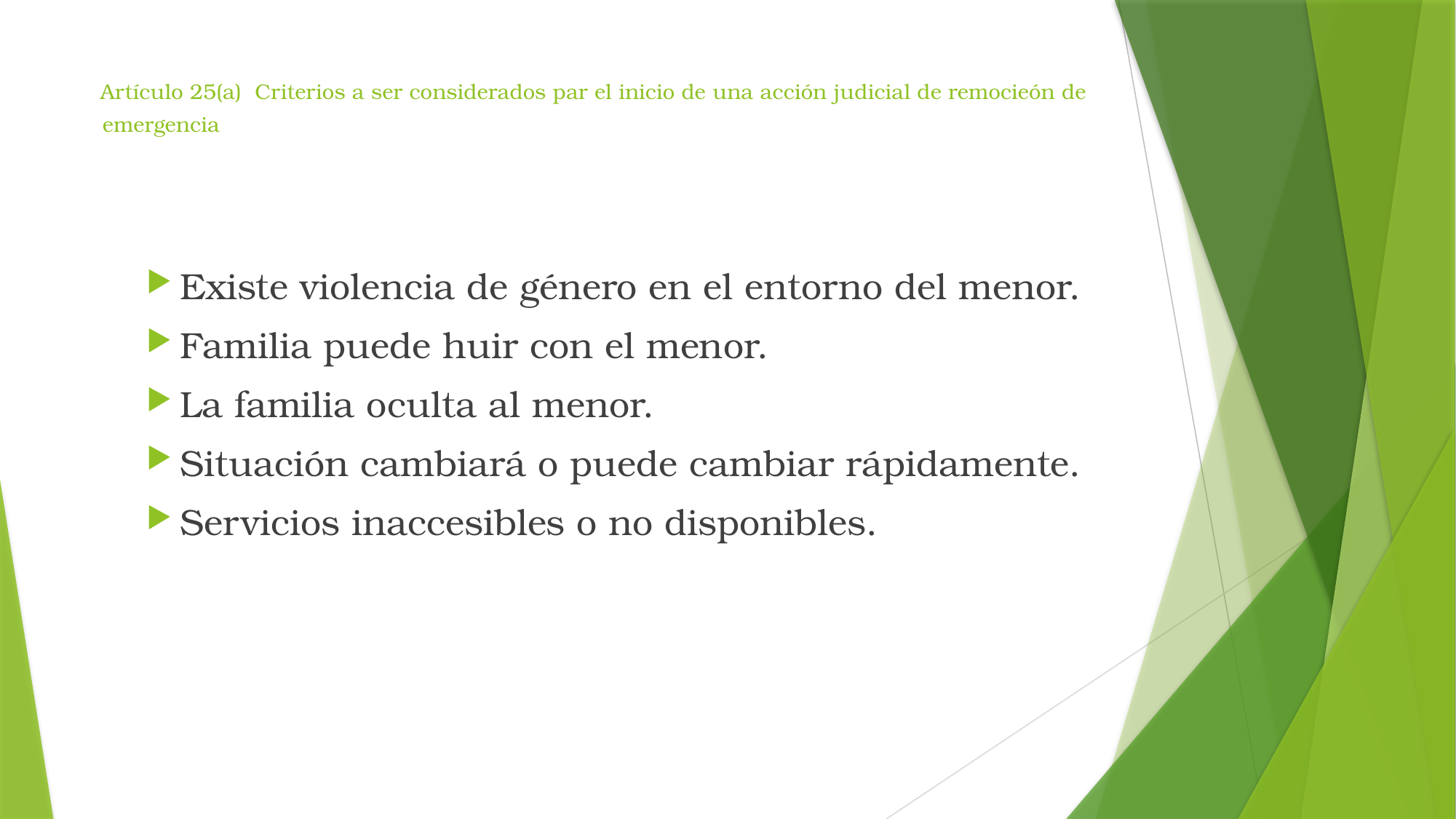

# Artículo 25(a)  Criterios a ser considerados par el inicio de una acción judicial de remocieón de emergenciaR ARTÍCULO 25-A. CRITERIOS A SER CONSIDERADOS PARA EL INICIO DE UNA ACCIÓN JUDICIAL DE CUSTODIA DE EMERGENCIA O CUSTODIA TÍCULO 25-A. CRITERIOS A SER CONSIDERADOS PARA EL INICIO DE UNA ACCIÓN JUDICIAL DE CUSTODIA DE EMERGENCIA O CUSTODIA
Existe violencia de género en el entorno del menor.
Familia puede huir con el menor.
La familia oculta al menor.
Situación cambiará o puede cambiar rápidamente.
Servicios inaccesibles o no disponibles.